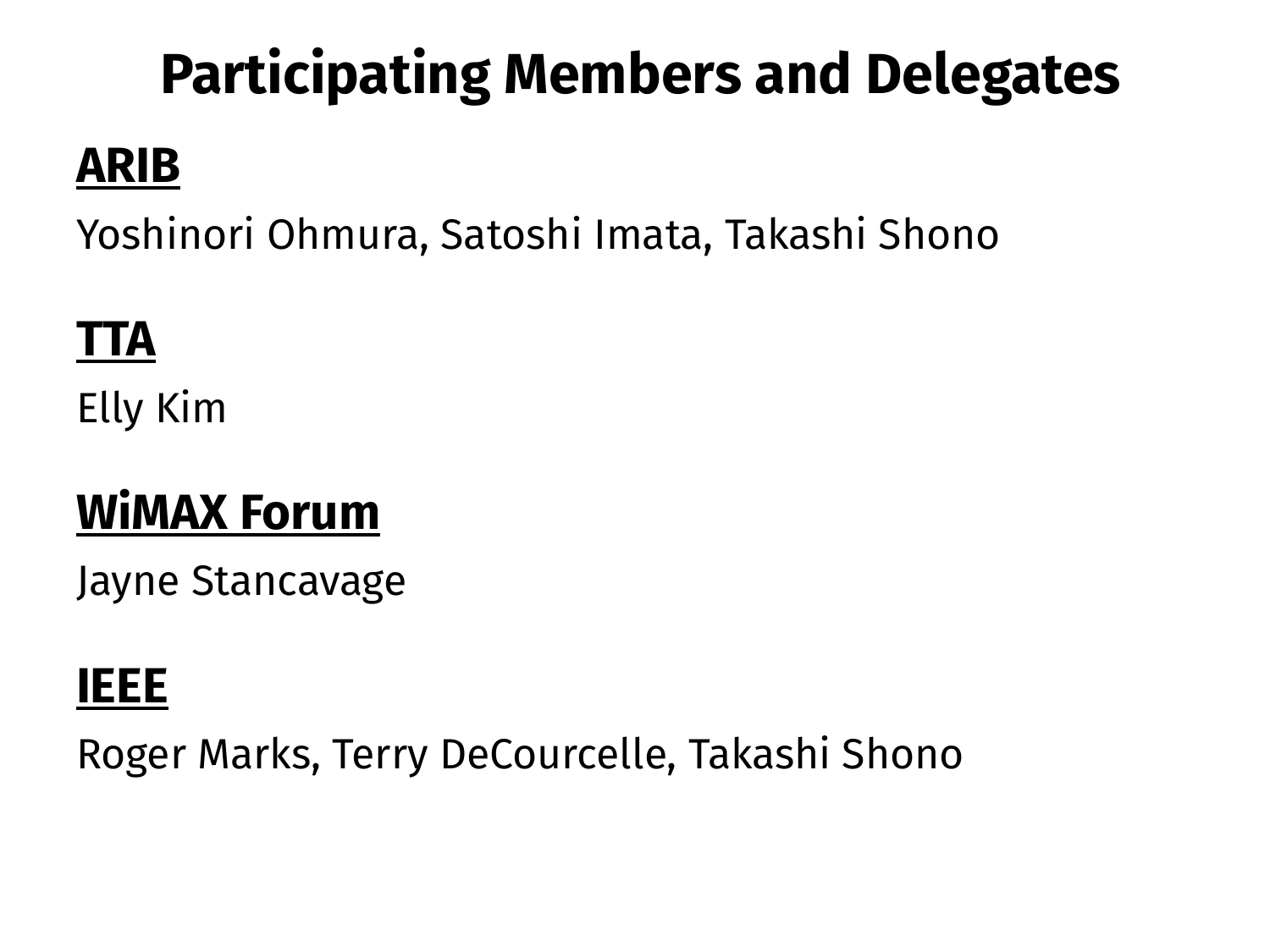

# Participating Members and Delegates
ARIB
Yoshinori Ohmura, Satoshi Imata, Takashi Shono

TTA
Elly Kim

WiMAX Forum
Jayne Stancavage

IEEE
Roger Marks, Terry DeCourcelle, Takashi Shono